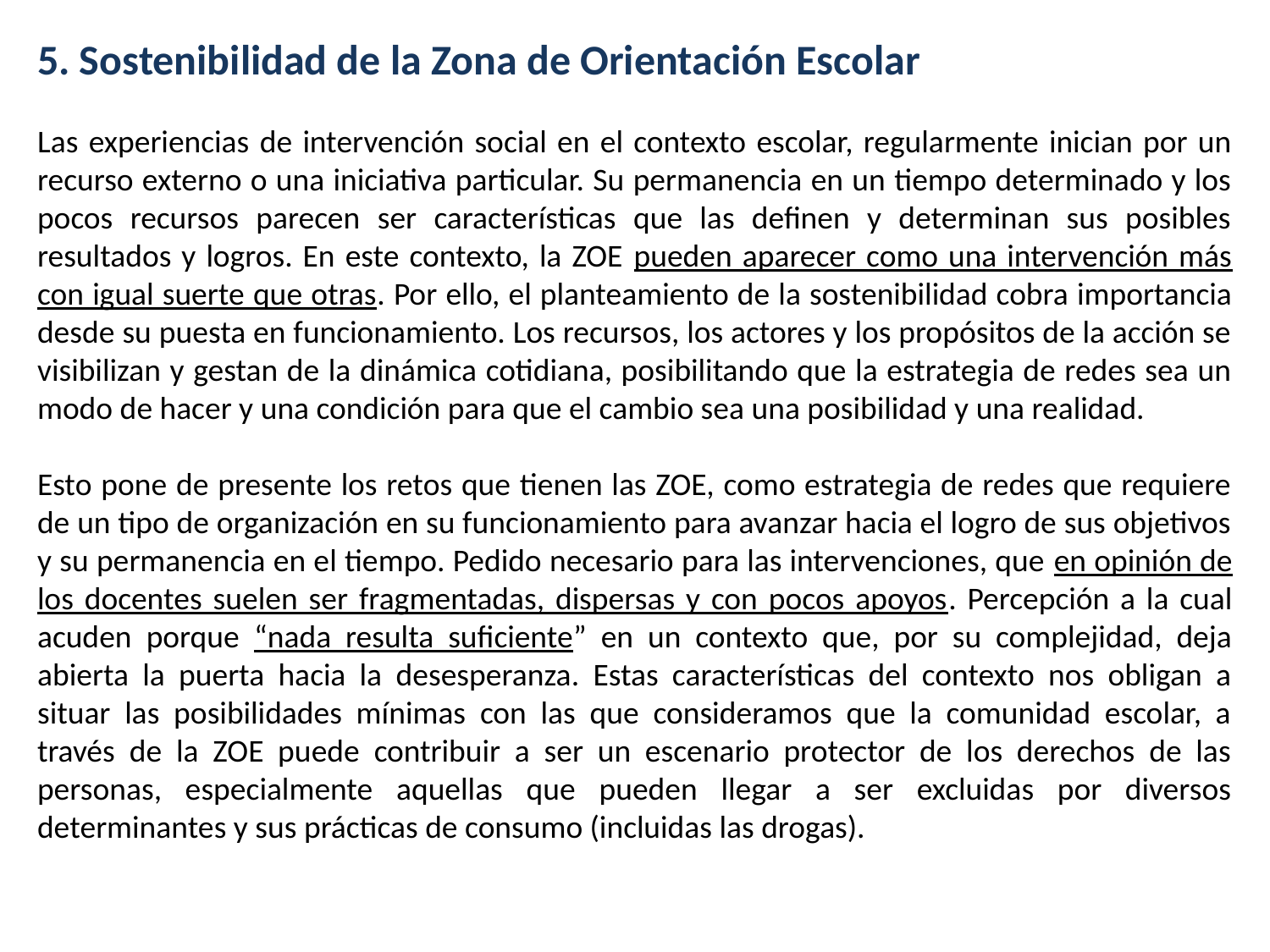

5. Sostenibilidad de la Zona de Orientación Escolar

Las experiencias de intervención social en el contexto escolar, regularmente inician por un recurso externo o una iniciativa particular. Su permanencia en un tiempo determinado y los pocos recursos parecen ser características que las definen y determinan sus posibles resultados y logros. En este contexto, la ZOE pueden aparecer como una intervención más con igual suerte que otras. Por ello, el planteamiento de la sostenibilidad cobra importancia desde su puesta en funcionamiento. Los recursos, los actores y los propósitos de la acción se visibilizan y gestan de la dinámica cotidiana, posibilitando que la estrategia de redes sea un modo de hacer y una condición para que el cambio sea una posibilidad y una realidad.

Esto pone de presente los retos que tienen las ZOE, como estrategia de redes que requiere de un tipo de organización en su funcionamiento para avanzar hacia el logro de sus objetivos y su permanencia en el tiempo. Pedido necesario para las intervenciones, que en opinión de los docentes suelen ser fragmentadas, dispersas y con pocos apoyos. Percepción a la cual acuden porque “nada resulta suficiente” en un contexto que, por su complejidad, deja abierta la puerta hacia la desesperanza. Estas características del contexto nos obligan a situar las posibilidades mínimas con las que consideramos que la comunidad escolar, a través de la ZOE puede contribuir a ser un escenario protector de los derechos de las personas, especialmente aquellas que pueden llegar a ser excluidas por diversos determinantes y sus prácticas de consumo (incluidas las drogas).